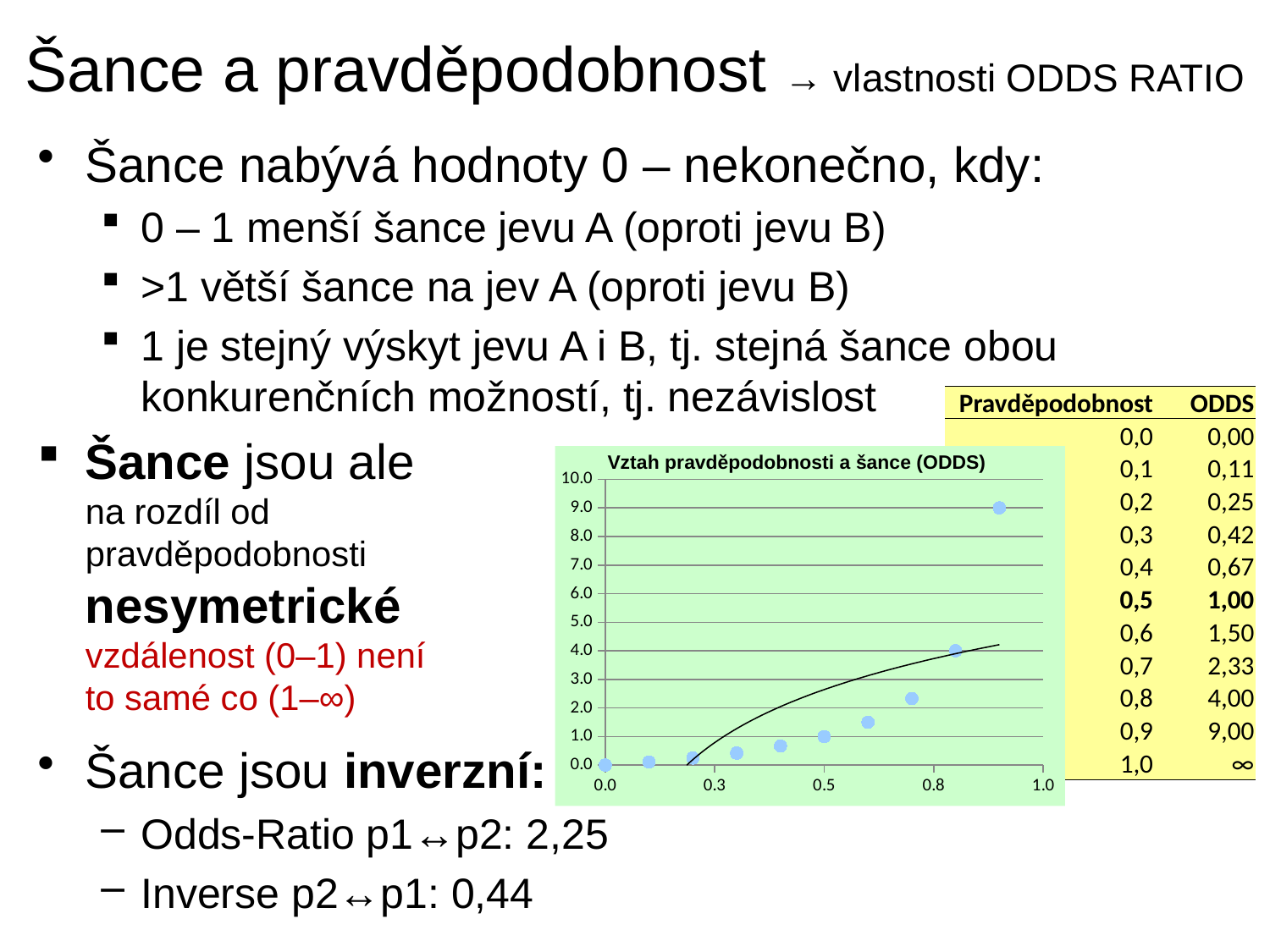

# Šance a pravděpodobnost → vlastnosti ODDS RATIO
Šance nabývá hodnoty 0 – nekonečno, kdy:
0 – 1 menší šance jevu A (oproti jevu B)
>1 větší šance na jev A (oproti jevu B)
1 je stejný výskyt jevu A i B, tj. stejná šance obou konkurenčních možností, tj. nezávislost
Šance jsou ale
na rozdíl od
pravděpodobnosti
nesymetrické
vzdálenost (0–1) není
to samé co (1–∞)
Šance jsou inverzní:
Odds-Ratio p1↔p2: 2,25
Inverse p2↔p1: 0,44
| Pravděpodobnost | ODDS |
| --- | --- |
| 0,0 | 0,00 |
| 0,1 | 0,11 |
| 0,2 | 0,25 |
| 0,3 | 0,42 |
| 0,4 | 0,67 |
| 0,5 | 1,00 |
| 0,6 | 1,50 |
| 0,7 | 2,33 |
| 0,8 | 4,00 |
| 0,9 | 9,00 |
| 1,0 | ∞ |
Vztah pravděpodobnosti a šance (ODDS)

### Chart

| Category | ODDS |
|---|---|